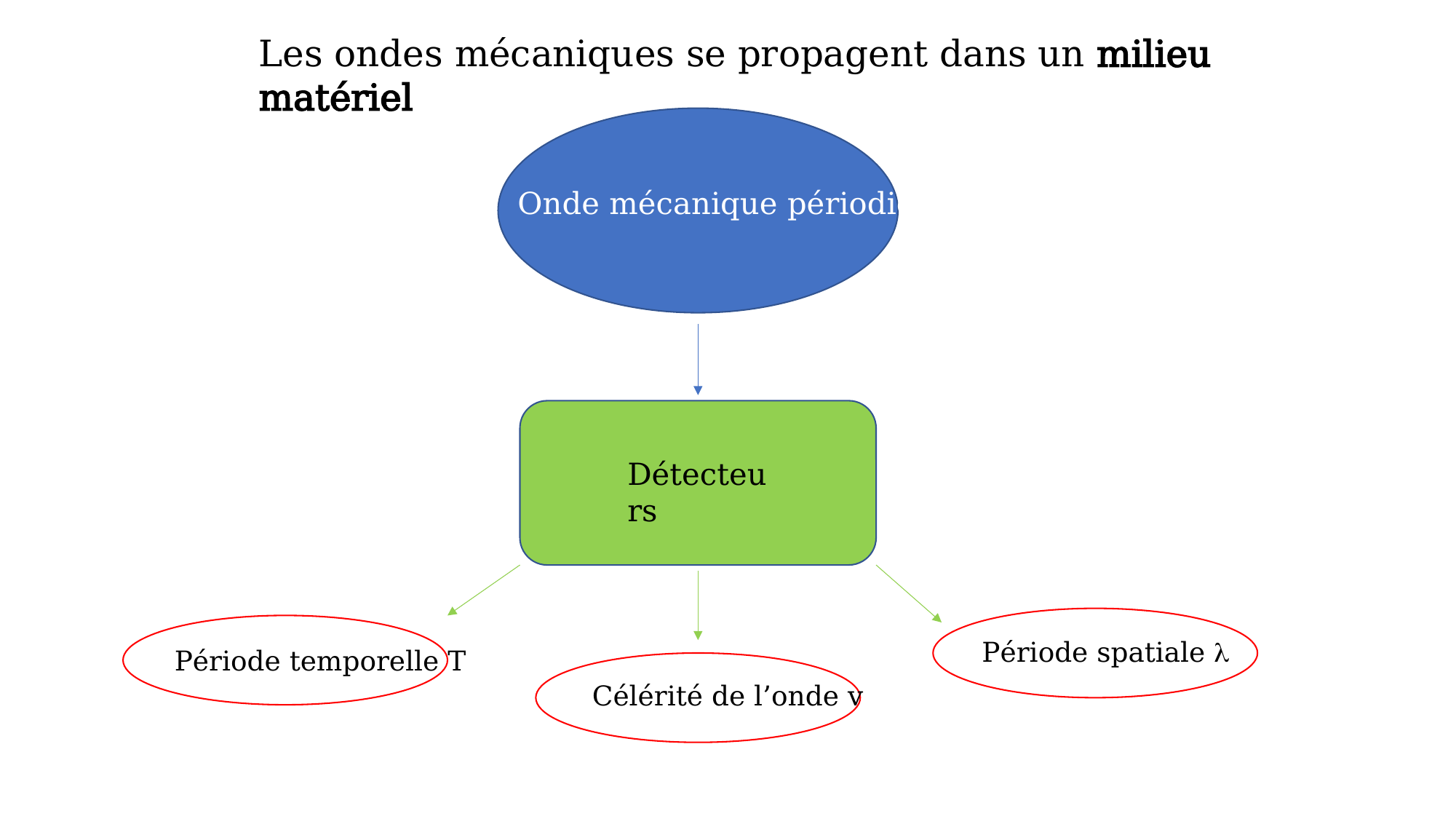

Les ondes mécaniques se propagent dans un milieu matériel

Onde mécanique périodique

Détecteurs

Période spatiale λ
Période temporelle T

Célérité de l’onde v